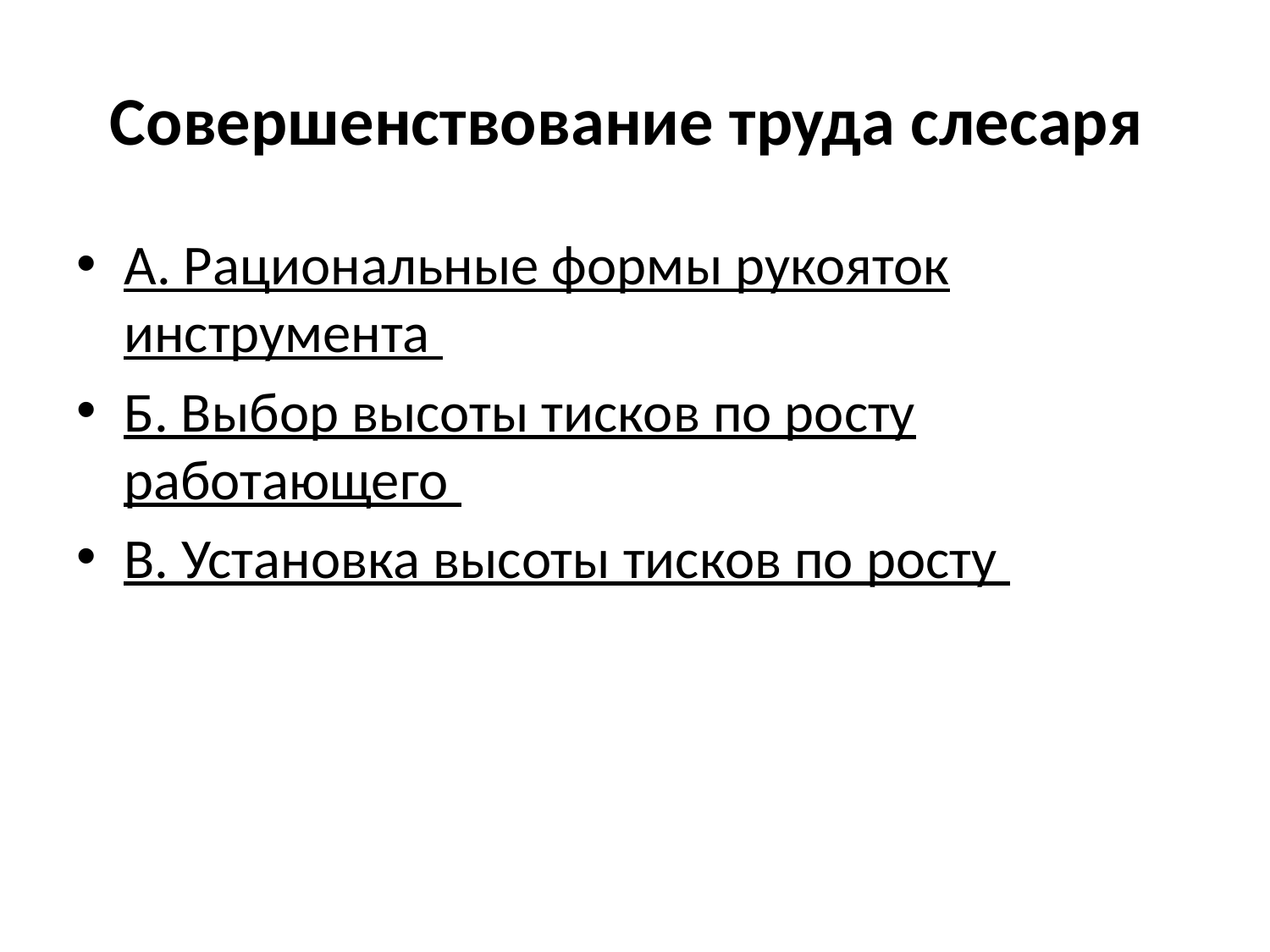

# Совершенствование труда слесаря
А. Рациональные формы рукояток инструмента
Б. Выбор высоты тисков по росту работающего
В. Установка высоты тисков по росту